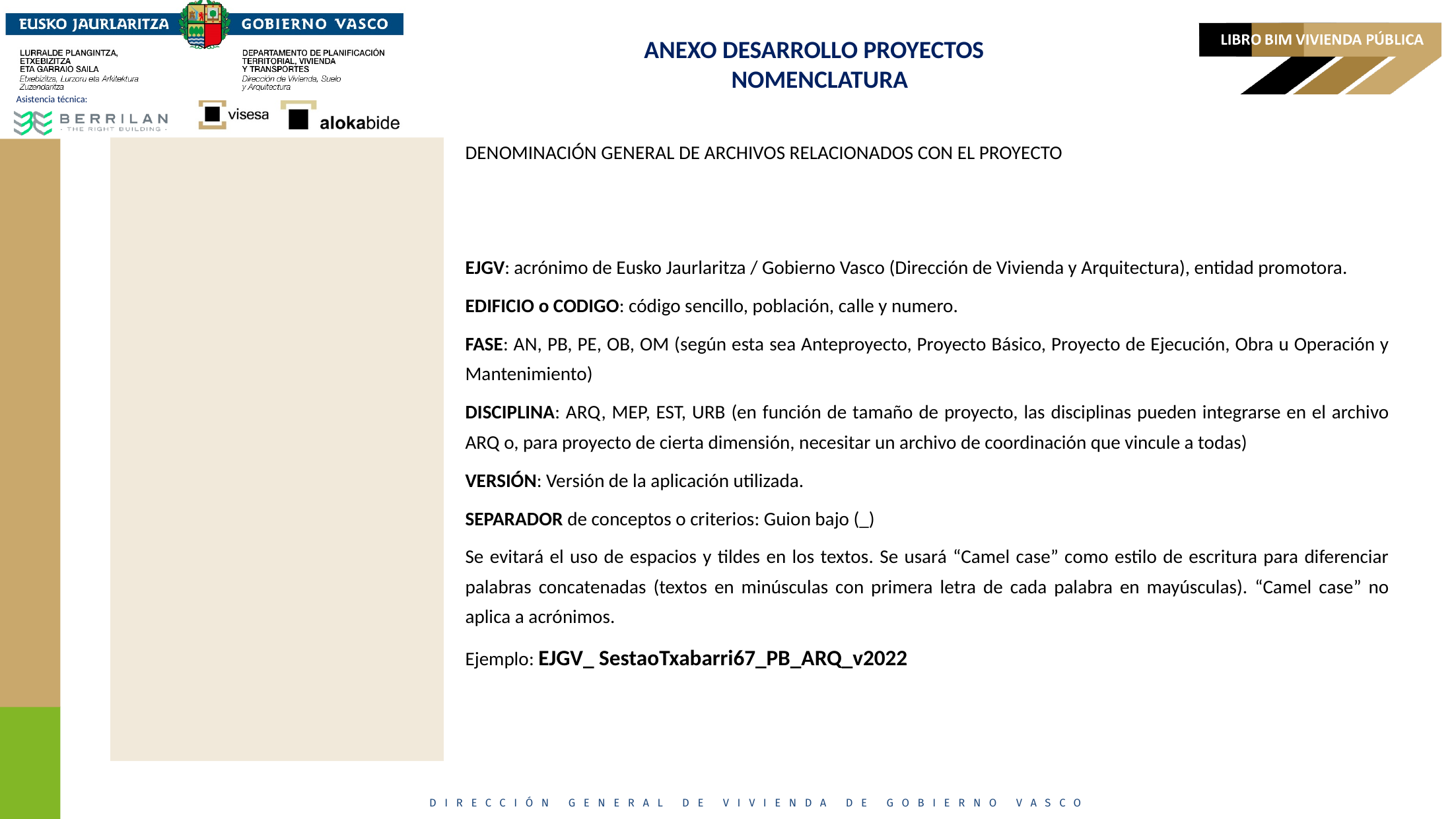

# ANEXO DESARROLLO PROYECTOS NOMENCLATURA
DENOMINACIÓN GENERAL DE ARCHIVOS RELACIONADOS CON EL PROYECTO

EJGV: acrónimo de Eusko Jaurlaritza / Gobierno Vasco (Dirección de Vivienda y Arquitectura), entidad promotora.
EDIFICIO o CODIGO: código sencillo, población, calle y numero.
FASE: AN, PB, PE, OB, OM (según esta sea Anteproyecto, Proyecto Básico, Proyecto de Ejecución, Obra u Operación y Mantenimiento)
DISCIPLINA: ARQ, MEP, EST, URB (en función de tamaño de proyecto, las disciplinas pueden integrarse en el archivo ARQ o, para proyecto de cierta dimensión, necesitar un archivo de coordinación que vincule a todas)
VERSIÓN: Versión de la aplicación utilizada.
SEPARADOR de conceptos o criterios: Guion bajo (_)
Se evitará el uso de espacios y tildes en los textos. Se usará “Camel case” como estilo de escritura para diferenciar palabras concatenadas (textos en minúsculas con primera letra de cada palabra en mayúsculas). “Camel case” no aplica a acrónimos.
Ejemplo: EJGV_ SestaoTxabarri67_PB_ARQ_v2022